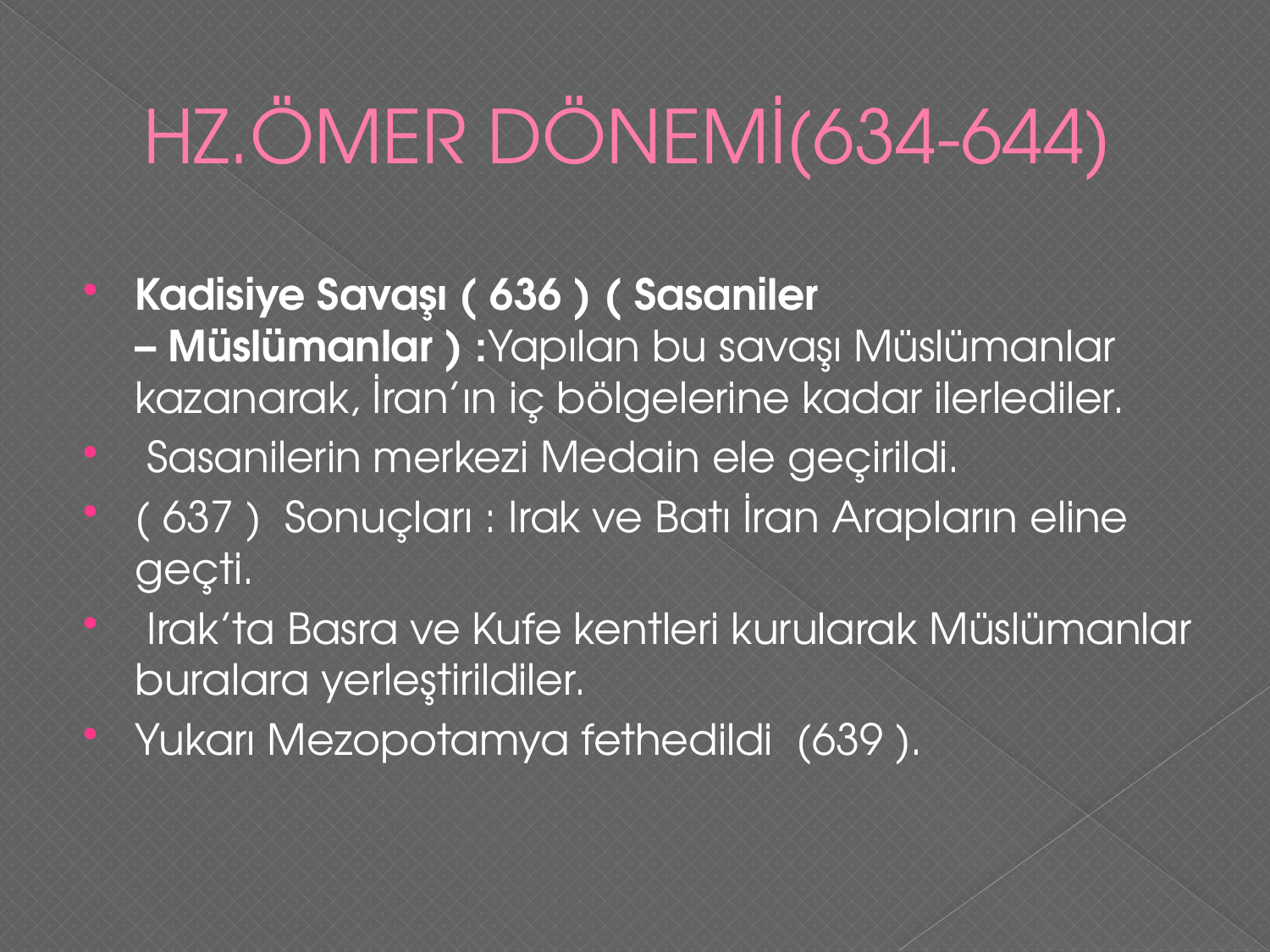

# HZ.ÖMER DÖNEMİ(634-644)
Kadisiye Savaşı ( 636 ) ( Sasaniler – Müslümanlar ) :Yapılan bu savaşı Müslümanlar kazanarak, İran’ın iç bölgelerine kadar ilerlediler.
 Sasanilerin merkezi Medain ele geçirildi.
( 637 )  Sonuçları : Irak ve Batı İran Arapların eline geçti.
 Irak’ta Basra ve Kufe kentleri kurularak Müslümanlar buralara yerleştirildiler.
Yukarı Mezopotamya fethedildi  (639 ).